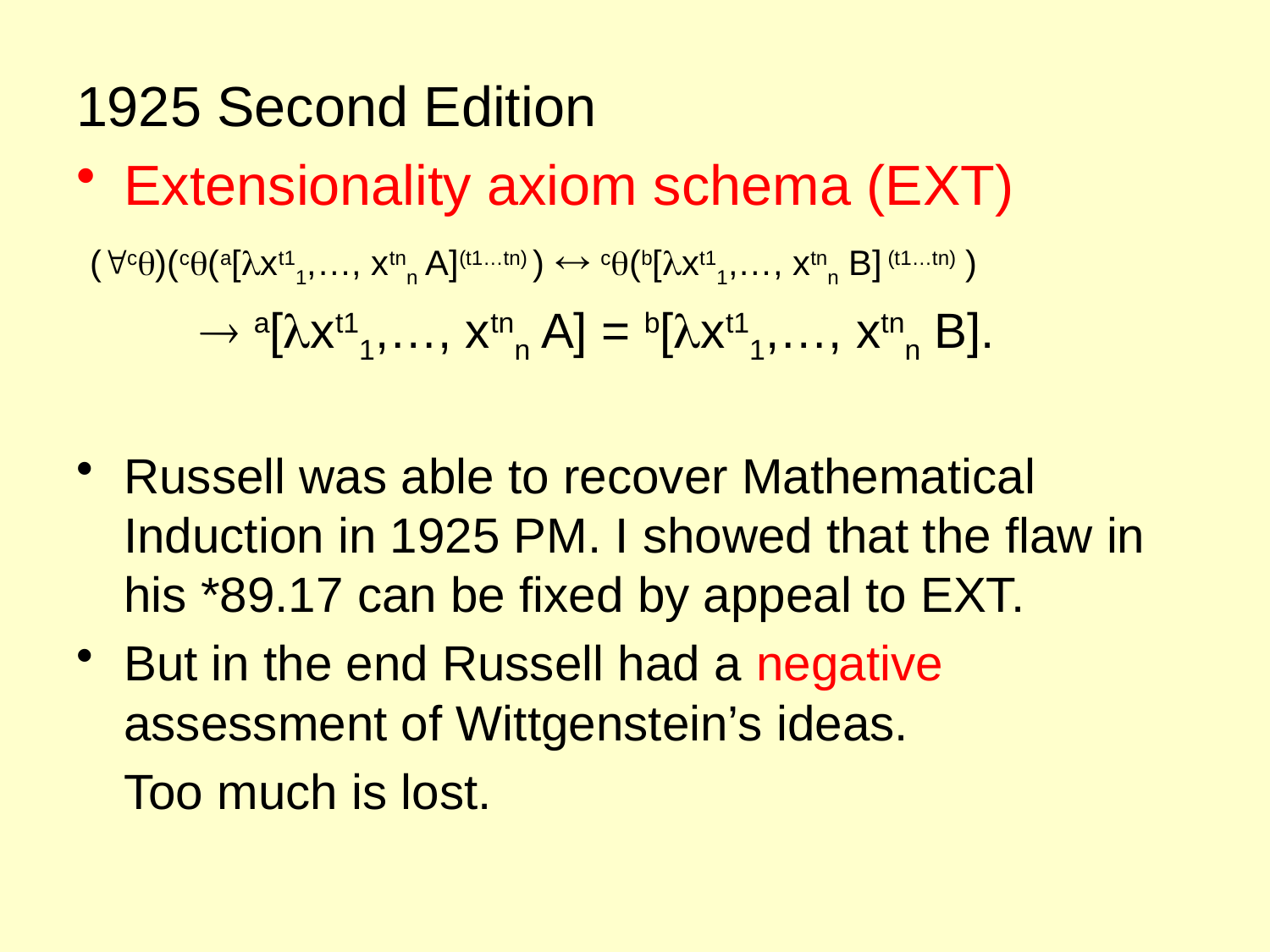

1925 Second Edition
Extensionality axiom schema (EXT)
 (∀cθ)(cθ(a[λxt11,…, xtnn A](t1…tn) ) ↔ cθ(b[λxt11,…, xtnn B] (t1…tn) )
         → a[λxt11,…, xtnn A] = b[λxt11,…, xtnn B].

Russell was able to recover Mathematical Induction in 1925 PM. I showed that the flaw in his *89.17 can be fixed by appeal to EXT.
But in the end Russell had a negative assessment of Wittgenstein’s ideas.
	Too much is lost.